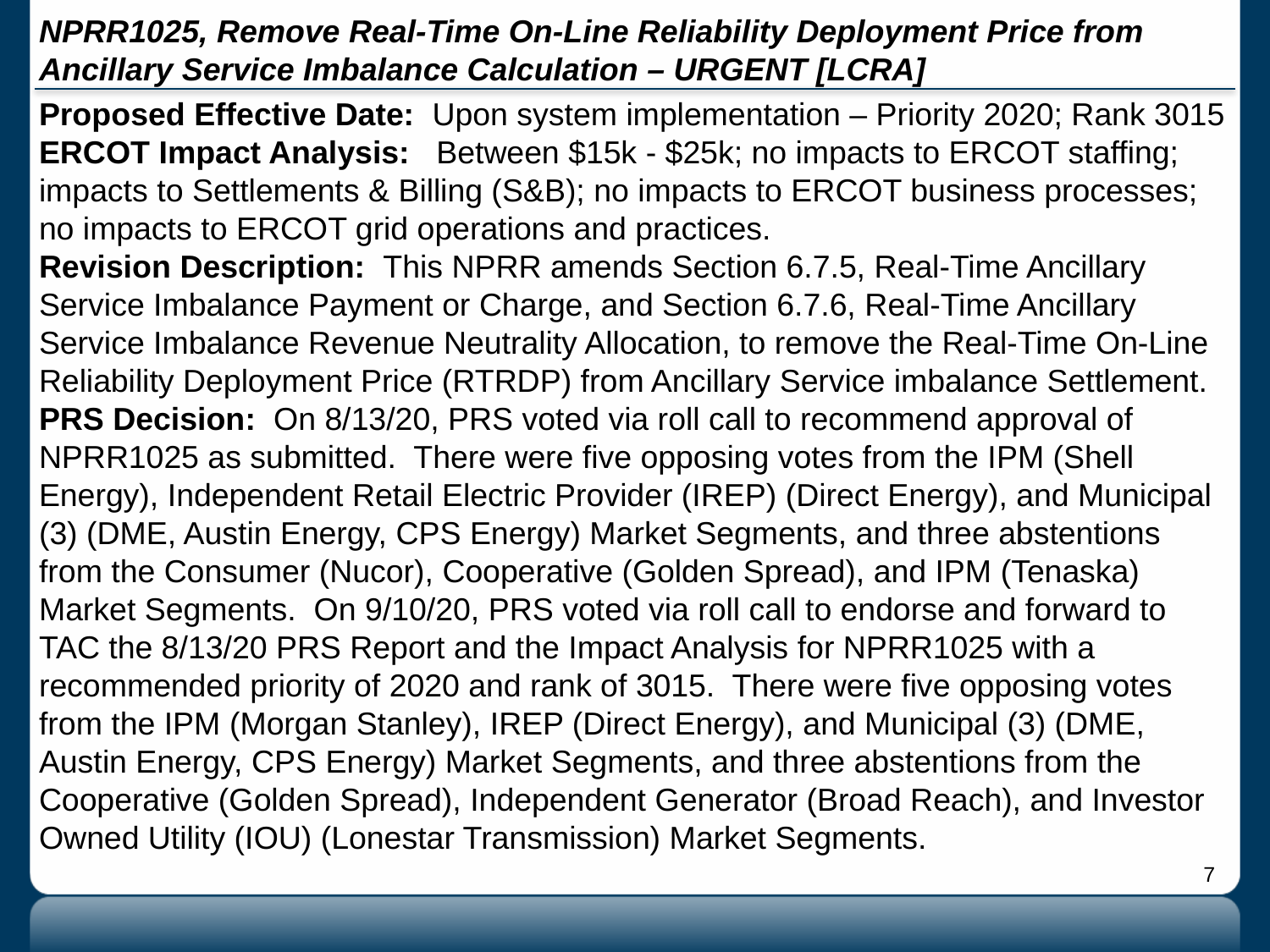

# NPRR1025, Remove Real-Time On-Line Reliability Deployment Price from Ancillary Service Imbalance Calculation – URGENT [LCRA]
Proposed Effective Date:  Upon system implementation – Priority 2020; Rank 3015
ERCOT Impact Analysis:   Between $15k - $25k; no impacts to ERCOT staffing; impacts to Settlements & Billing (S&B); no impacts to ERCOT business processes; no impacts to ERCOT grid operations and practices.
Revision Description:  This NPRR amends Section 6.7.5, Real-Time Ancillary Service Imbalance Payment or Charge, and Section 6.7.6, Real-Time Ancillary Service Imbalance Revenue Neutrality Allocation, to remove the Real-Time On-Line Reliability Deployment Price (RTRDP) from Ancillary Service imbalance Settlement.
PRS Decision:  On 8/13/20, PRS voted via roll call to recommend approval of NPRR1025 as submitted.  There were five opposing votes from the IPM (Shell Energy), Independent Retail Electric Provider (IREP) (Direct Energy), and Municipal (3) (DME, Austin Energy, CPS Energy) Market Segments, and three abstentions from the Consumer (Nucor), Cooperative (Golden Spread), and IPM (Tenaska) Market Segments.  On 9/10/20, PRS voted via roll call to endorse and forward to TAC the 8/13/20 PRS Report and the Impact Analysis for NPRR1025 with a recommended priority of 2020 and rank of 3015.  There were five opposing votes from the IPM (Morgan Stanley), IREP (Direct Energy), and Municipal (3) (DME, Austin Energy, CPS Energy) Market Segments, and three abstentions from the Cooperative (Golden Spread), Independent Generator (Broad Reach), and Investor Owned Utility (IOU) (Lonestar Transmission) Market Segments.